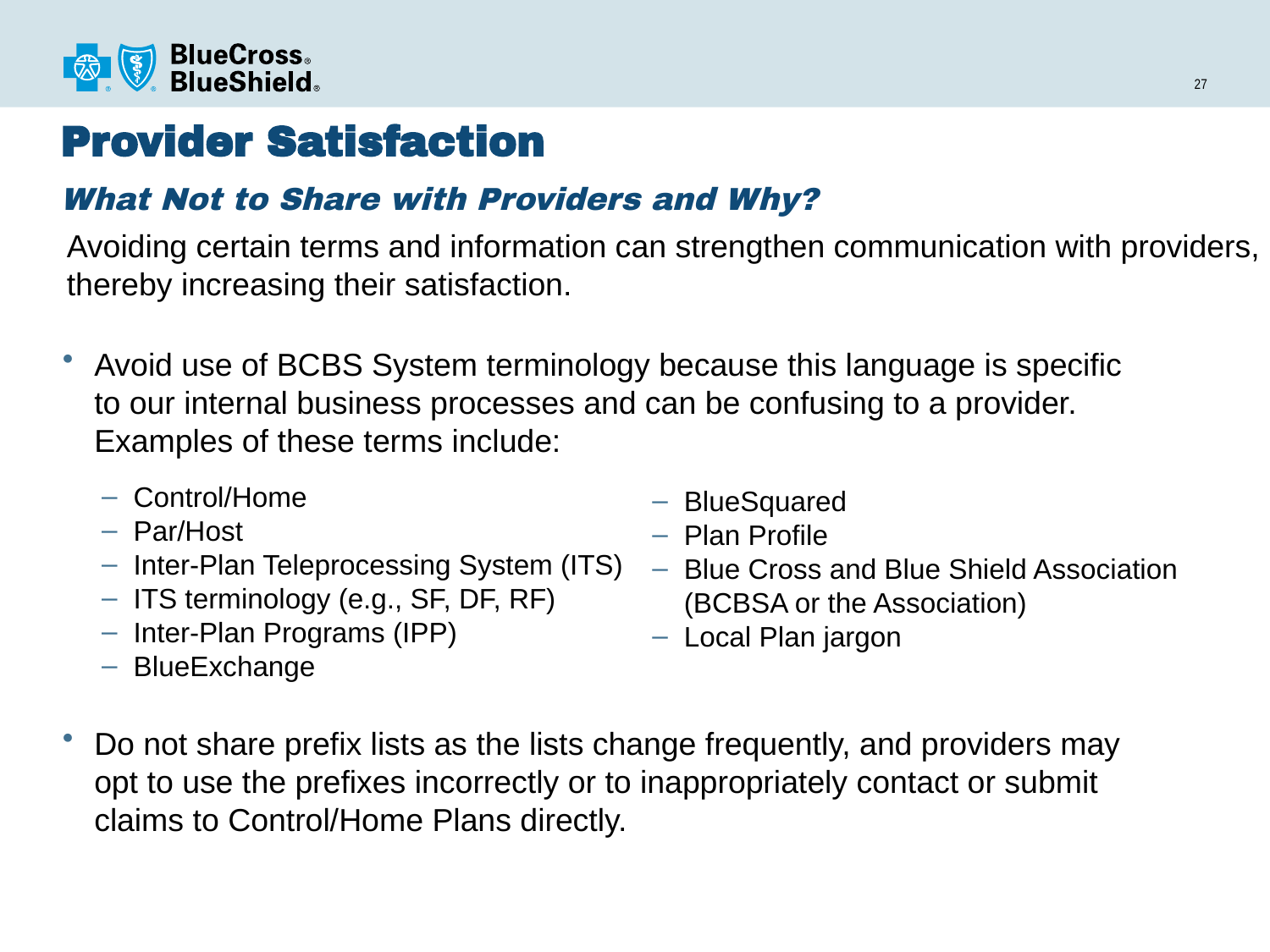

# Provider Satisfaction What Not to Share with Providers and Why?
Avoiding certain terms and information can strengthen communication with providers, thereby increasing their satisfaction.

Avoid use of BCBS System terminology because this language is specific to our internal business processes and can be confusing to a provider.  Examples of these terms include:
Control/Home
Par/Host
Inter-Plan Teleprocessing System (ITS)
ITS terminology (e.g., SF, DF, RF)
Inter-Plan Programs (IPP)
BlueExchange
BlueSquared
Plan Profile
Blue Cross and Blue Shield Association (BCBSA or the Association)
Local Plan jargon
Do not share prefix lists as the lists change frequently, and providers may opt to use the prefixes incorrectly or to inappropriately contact or submit claims to Control/Home Plans directly.